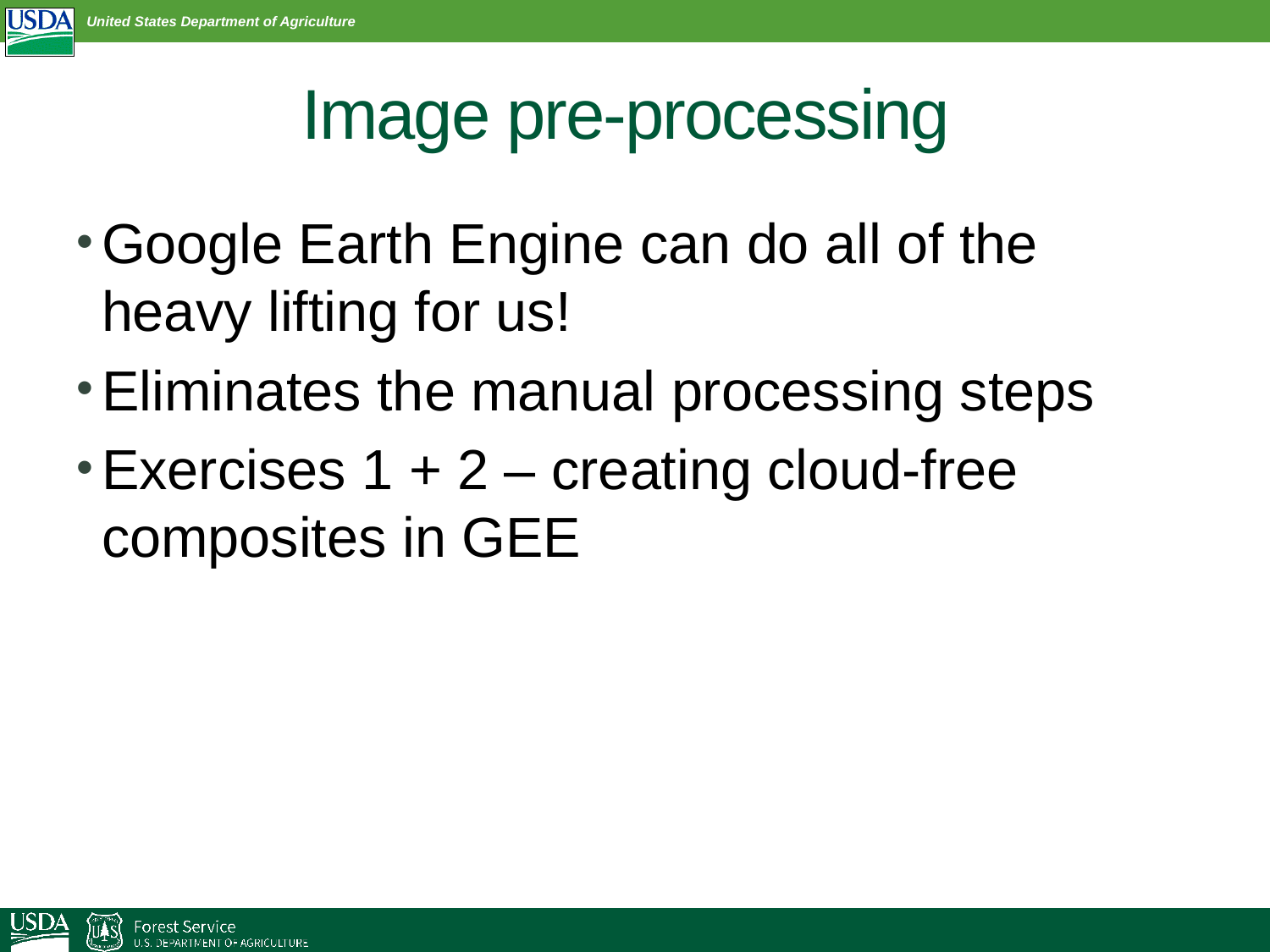

# Image pre-processing
Google Earth Engine can do all of the heavy lifting for us!
Eliminates the manual processing steps
Exercises 1 + 2 – creating cloud-free composites in GEE